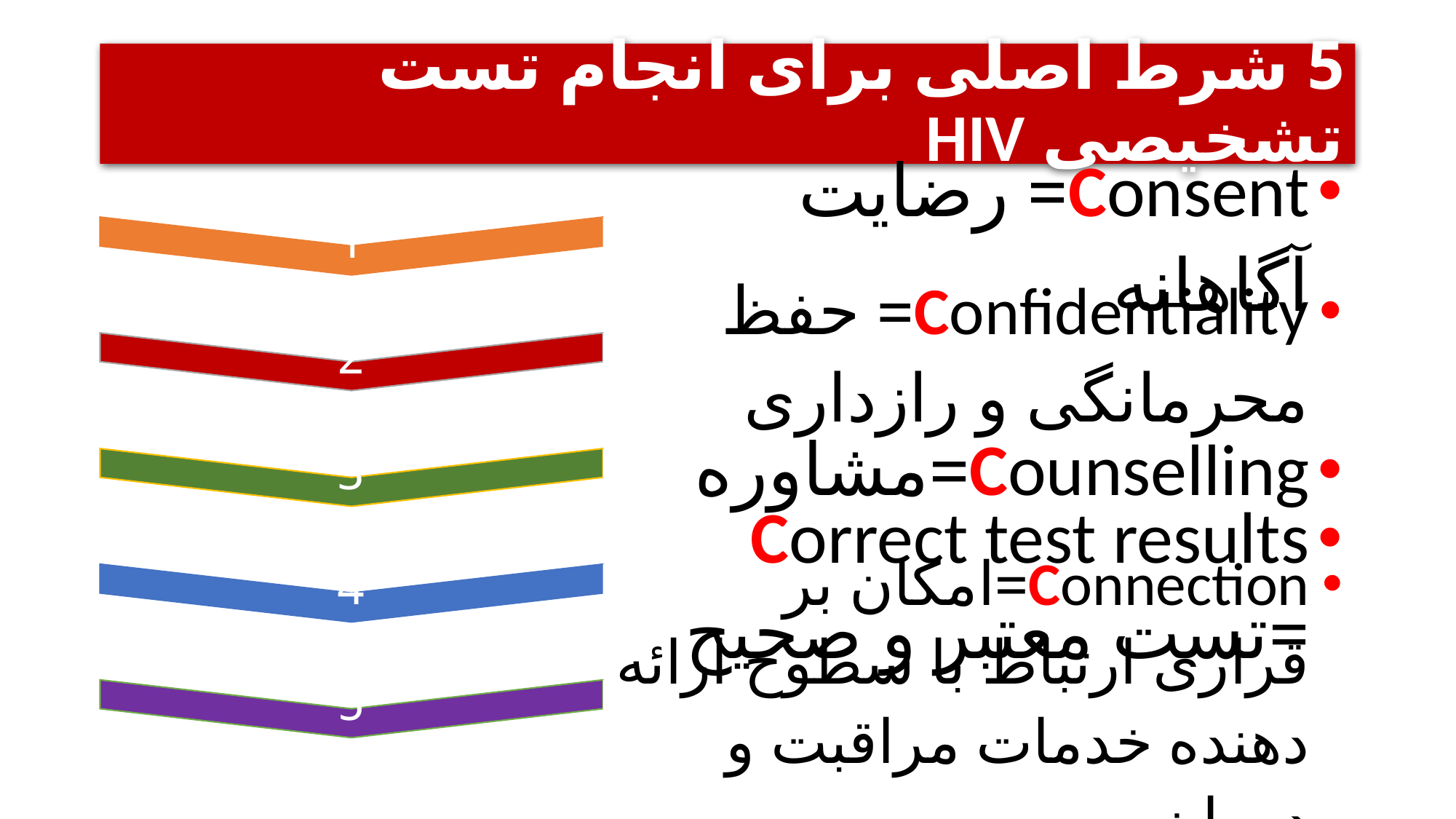

# 5 شرط اصلی برای انجام تست تشخیصی HIV
1
2
3
4
5